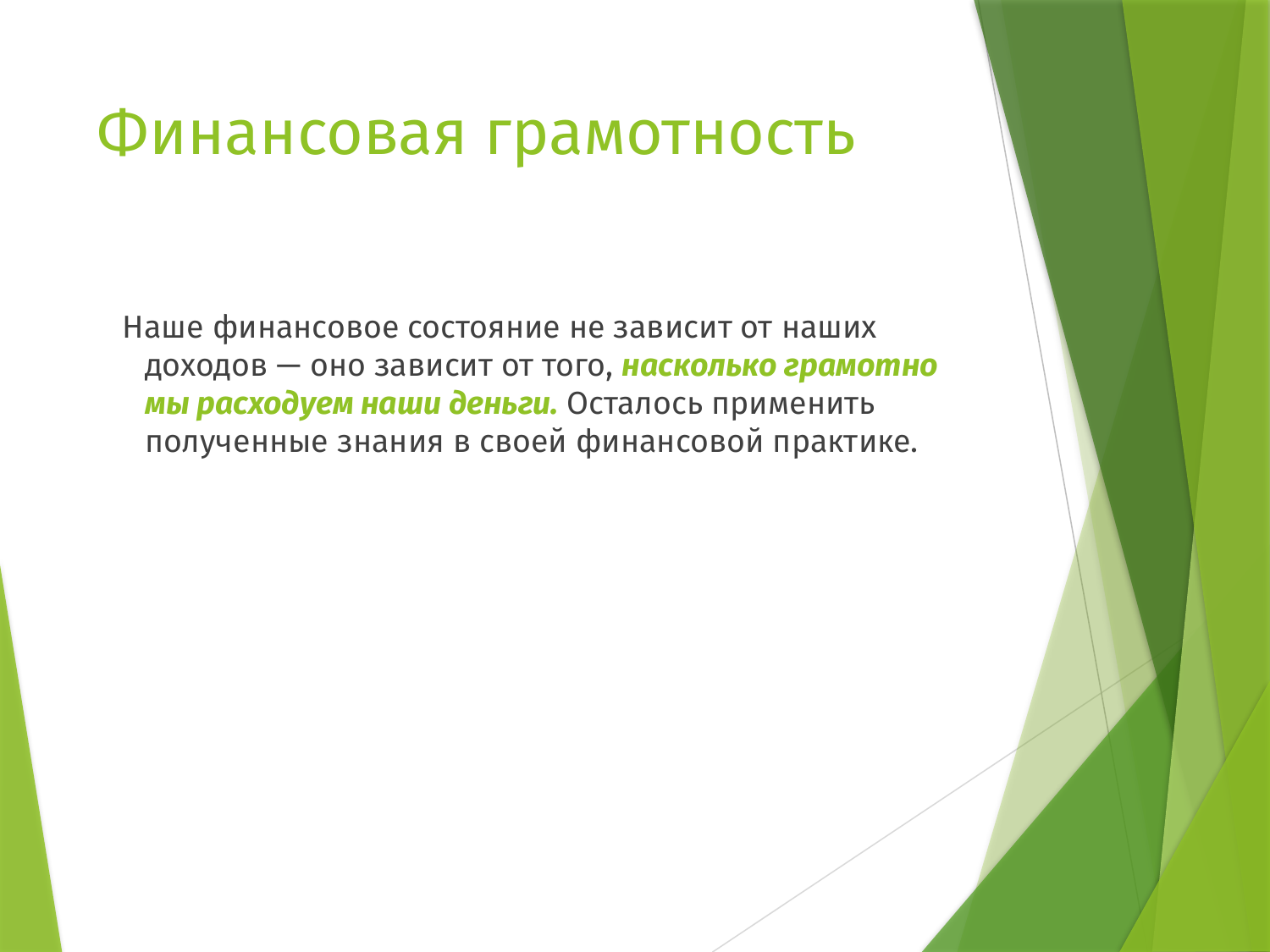

# Финансовая грамотность
   Наше финансовое состояние не зависит от наших доходов — оно зависит от того, насколько грамотно мы расходуем наши деньги. Осталось применить полученные знания в своей финансовой практике.